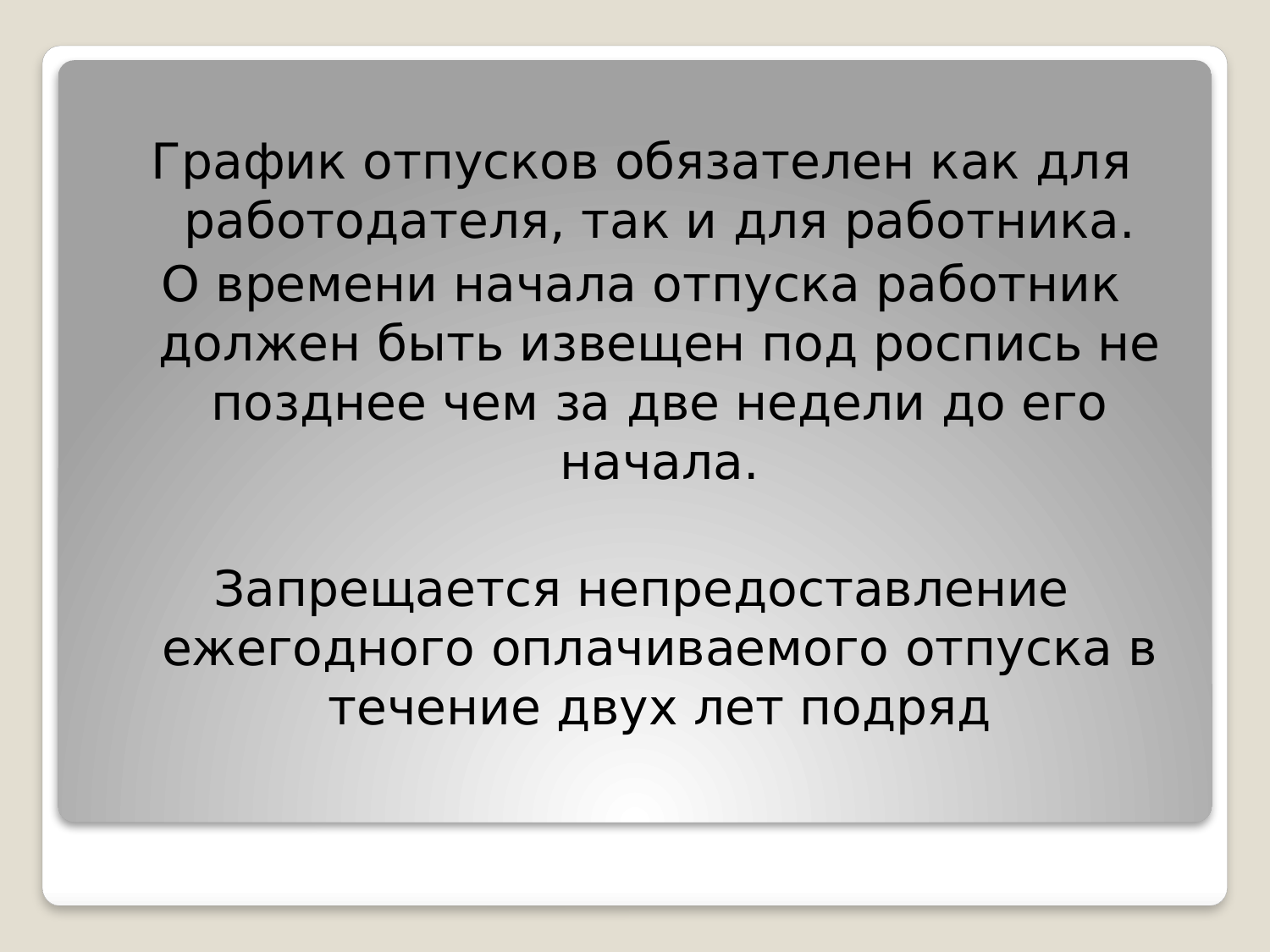

График отпусков обязателен как для работодателя, так и для работника.
О времени начала отпуска работник должен быть извещен под роспись не позднее чем за две недели до его начала.

Запрещается непредоставление ежегодного оплачиваемого отпуска в течение двух лет подряд